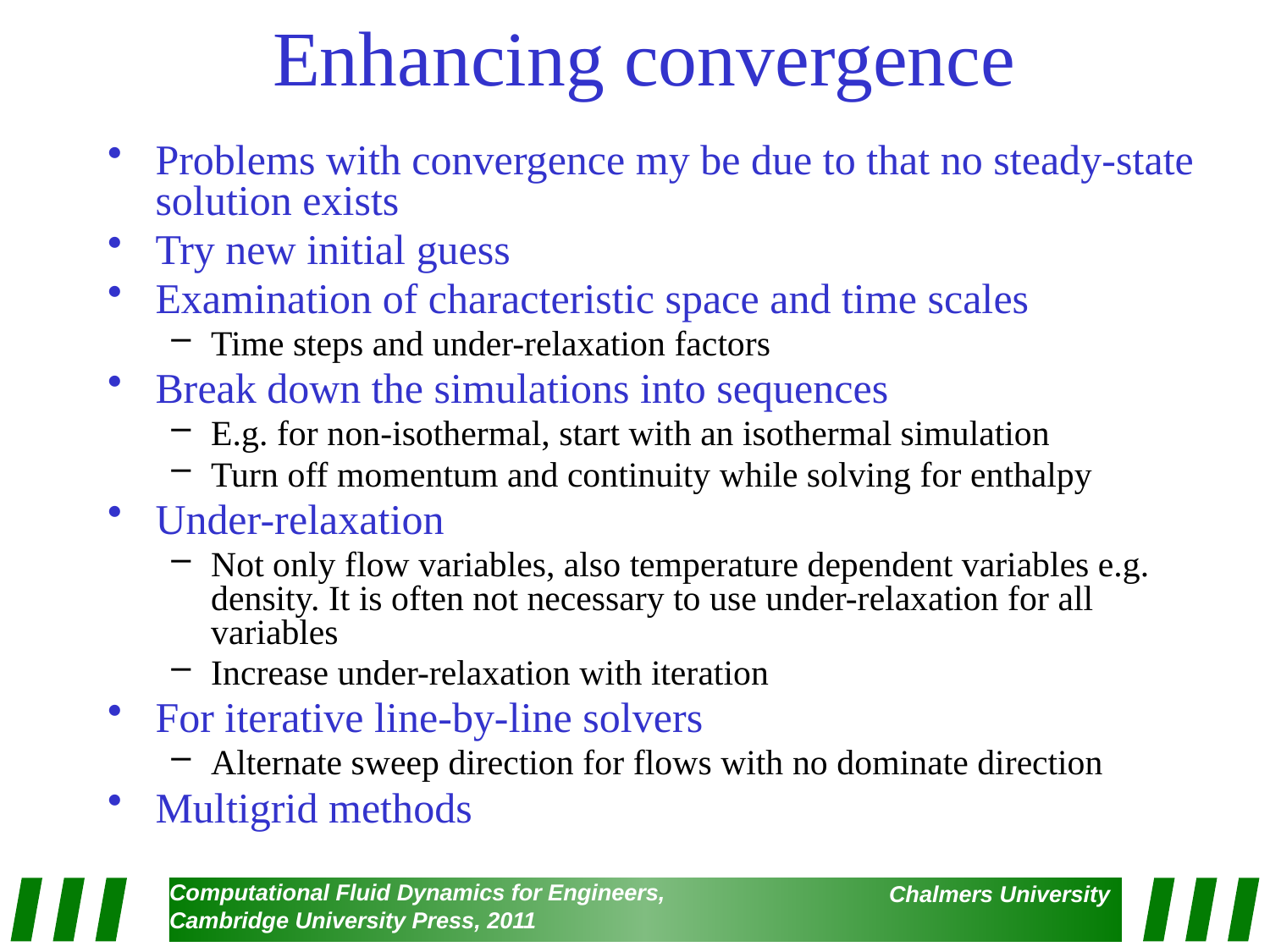

# Enhancing convergence
Problems with convergence my be due to that no steady-state solution exists
Try new initial guess
Examination of characteristic space and time scales
Time steps and under-relaxation factors
Break down the simulations into sequences
E.g. for non-isothermal, start with an isothermal simulation
Turn off momentum and continuity while solving for enthalpy
Under-relaxation
Not only flow variables, also temperature dependent variables e.g. density. It is often not necessary to use under-relaxation for all variables
Increase under-relaxation with iteration
For iterative line-by-line solvers
Alternate sweep direction for flows with no dominate direction
Multigrid methods